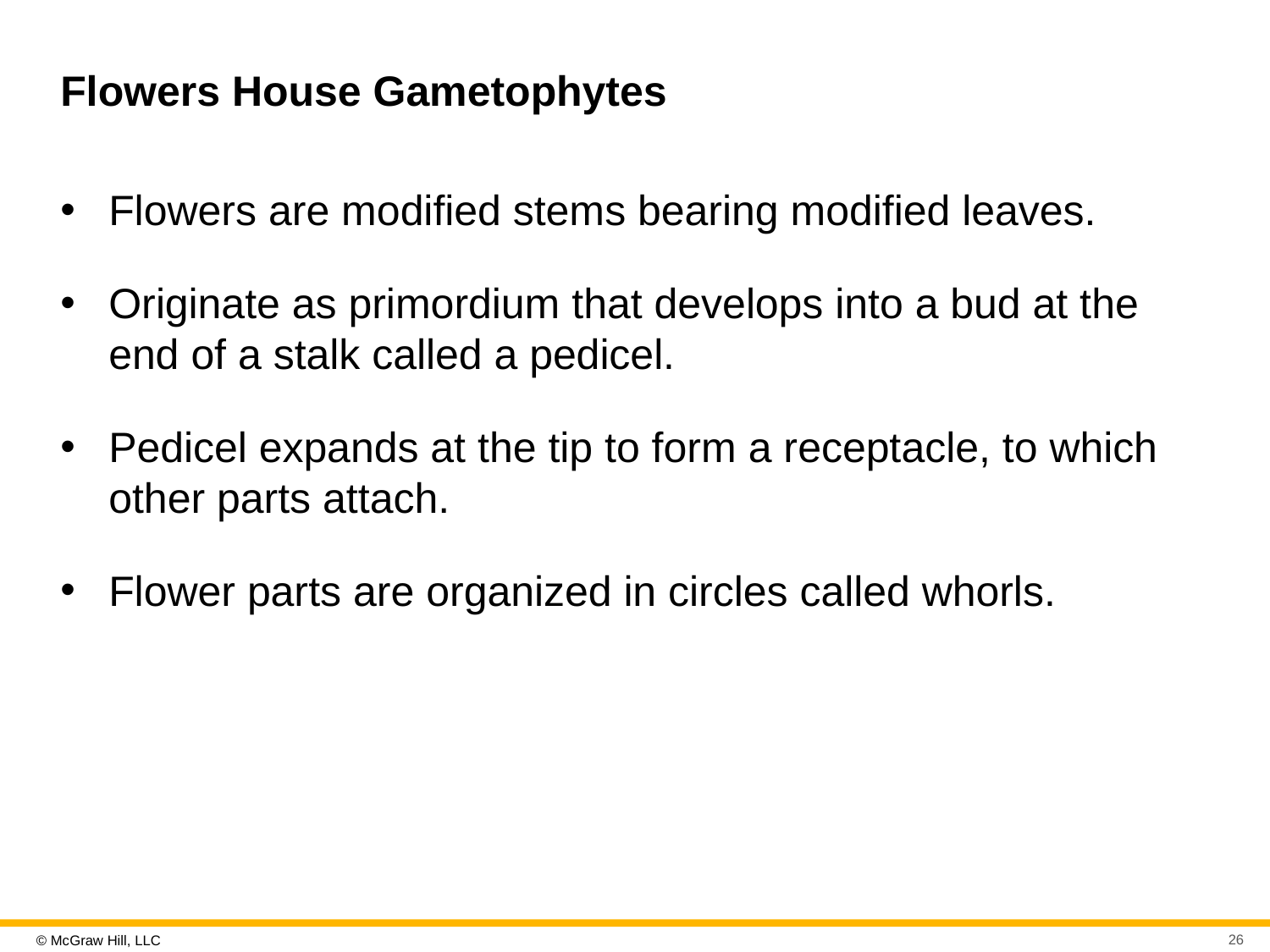

# Flowers House Gametophytes
Flowers are modified stems bearing modified leaves.
Originate as primordium that develops into a bud at the end of a stalk called a pedicel.
Pedicel expands at the tip to form a receptacle, to which other parts attach.
Flower parts are organized in circles called whorls.
26